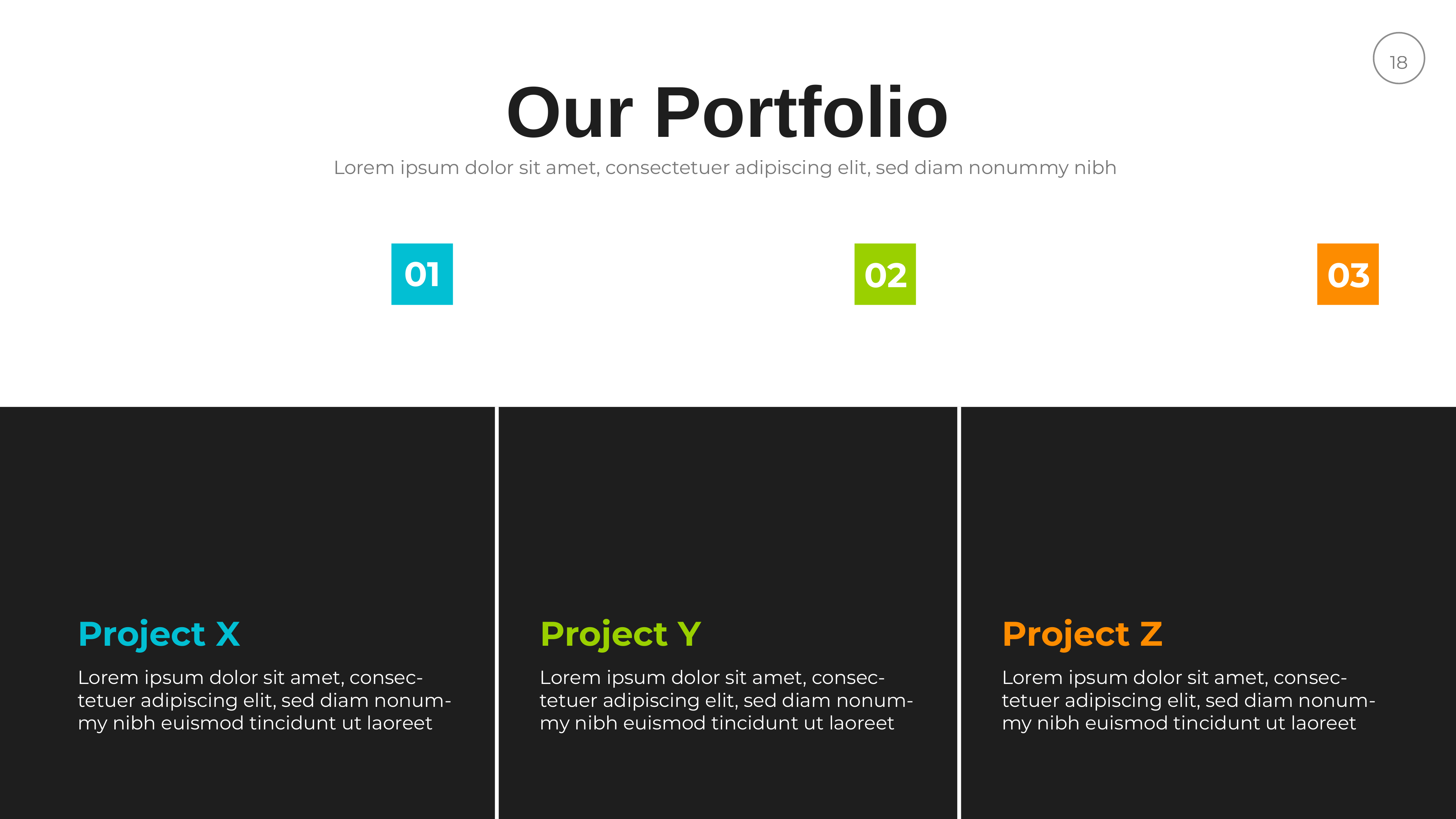

Our Portfolio
Lorem ipsum dolor sit amet, consectetuer adipiscing elit, sed diam nonummy nibh

01
03
02

Project X
Project Y
Project Z
Lorem ipsum dolor sit amet, consec-tetuer adipiscing elit, sed diam nonum-my nibh euismod tincidunt ut laoreet
Lorem ipsum dolor sit amet, consec-tetuer adipiscing elit, sed diam nonum-my nibh euismod tincidunt ut laoreet
Lorem ipsum dolor sit amet, consec-tetuer adipiscing elit, sed diam nonum-my nibh euismod tincidunt ut laoreet